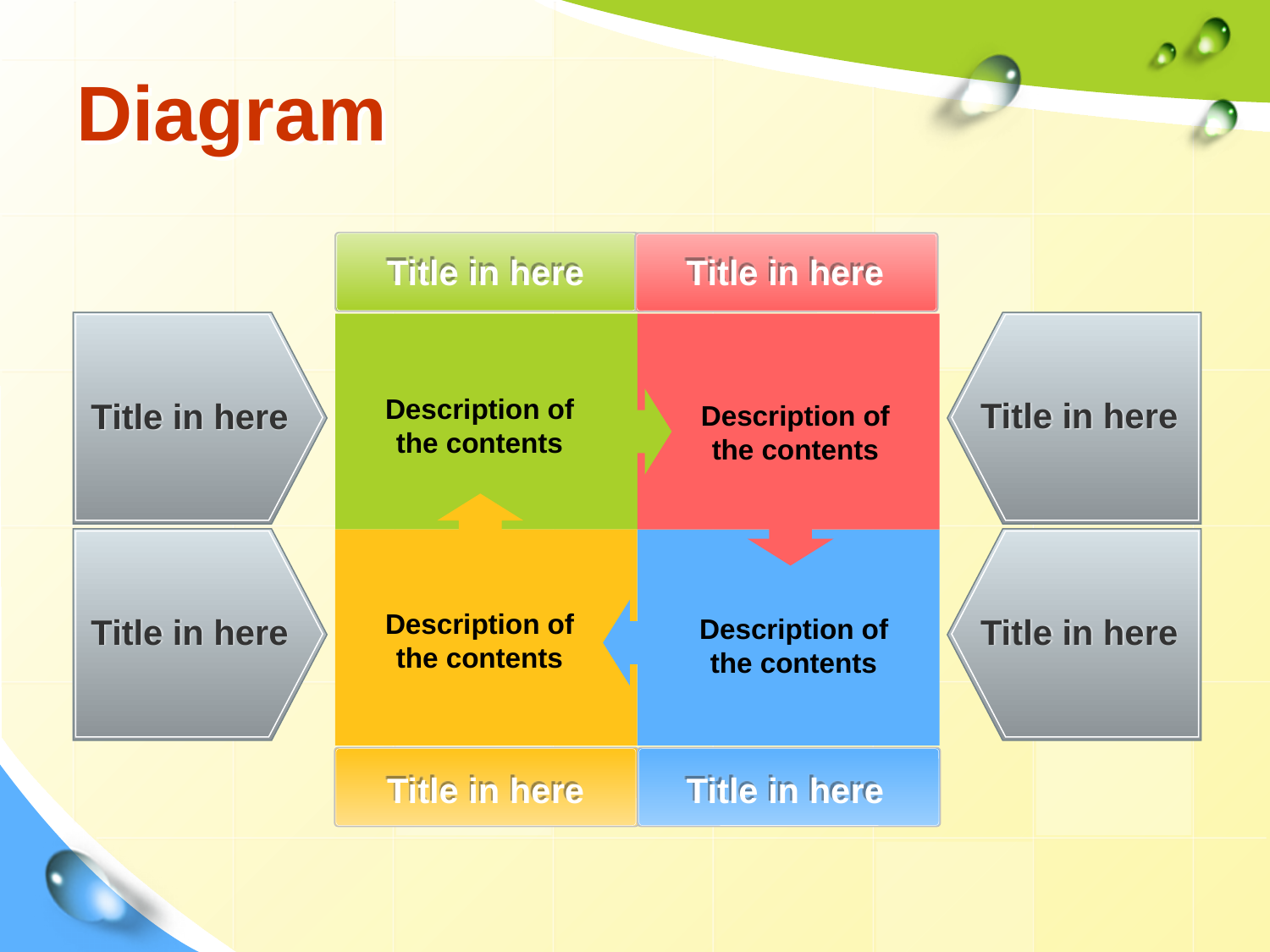

# Diagram

Title in here
Title in here

Description of the contents
Title in here
Title in here

Description of the contents

Description of the contents
Title in here
Title in here
Description of the contents

Title in here
Title in here